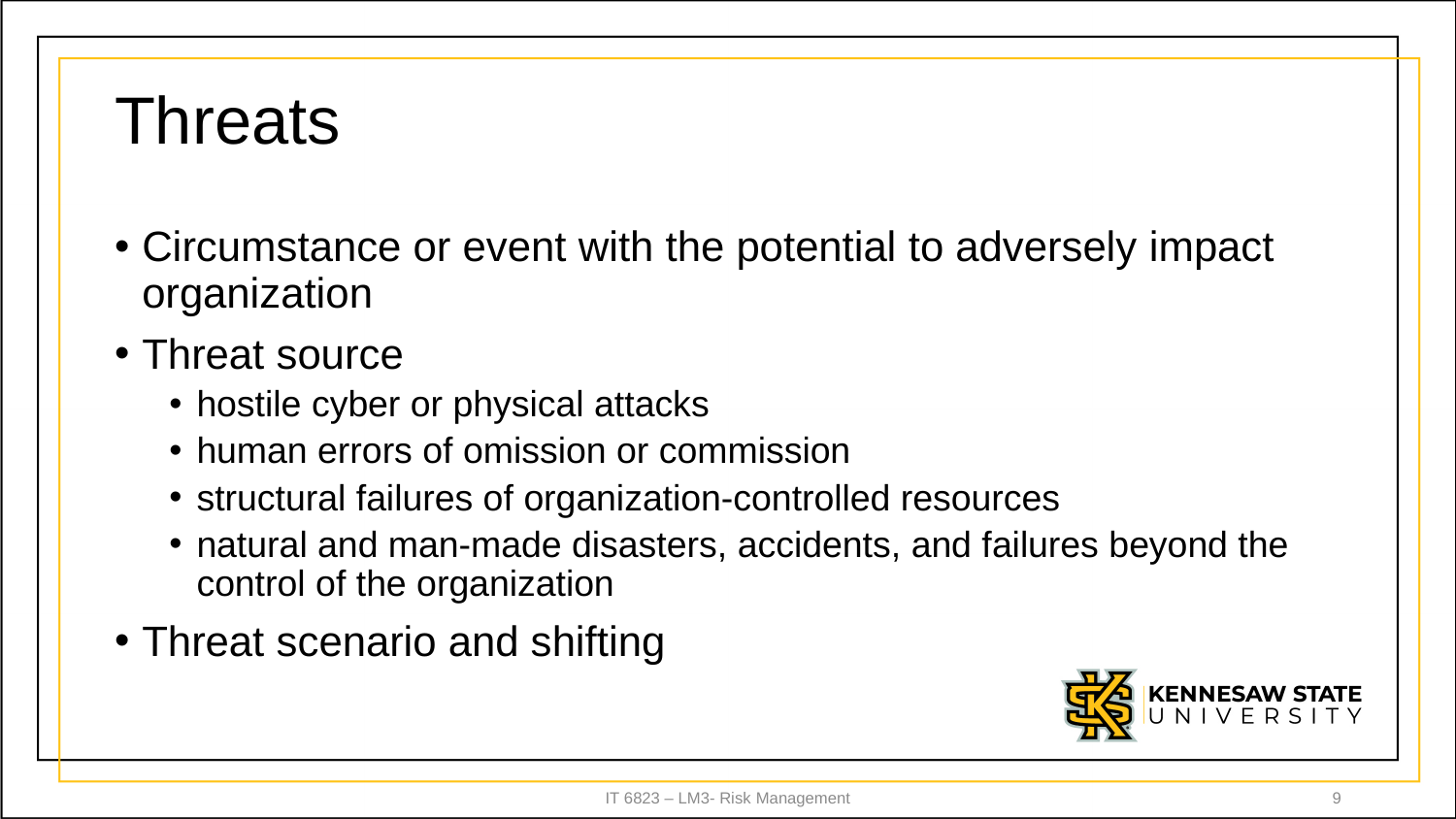

# Threats
Circumstance or event with the potential to adversely impact organization
Threat source
hostile cyber or physical attacks
human errors of omission or commission
structural failures of organization-controlled resources
natural and man-made disasters, accidents, and failures beyond the control of the organization
Threat scenario and shifting

IT 6823 – LM3- Risk Management
9